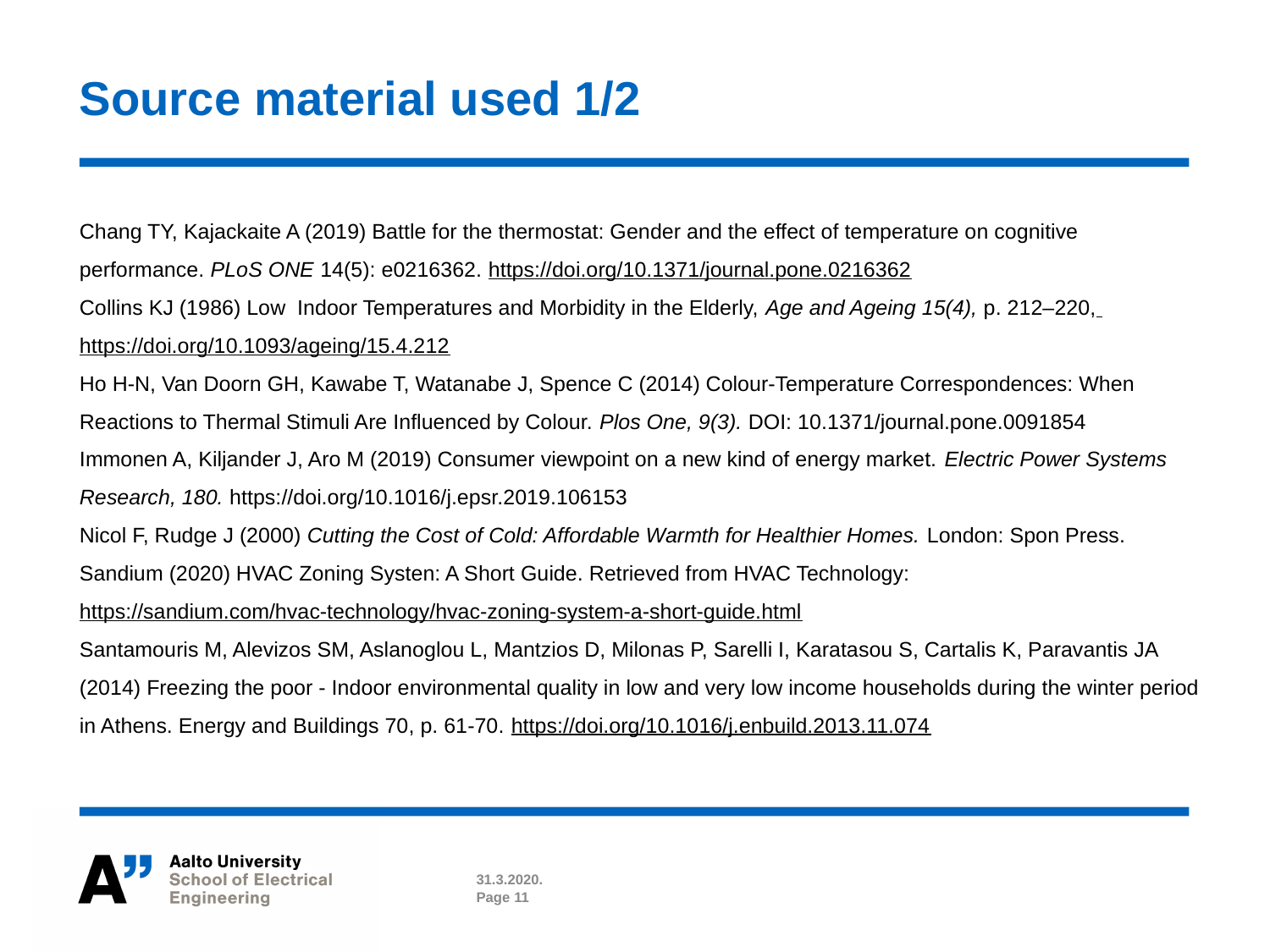

# Source material used 1/2
Chang TY, Kajackaite A (2019) Battle for the thermostat: Gender and the effect of temperature on cognitive performance. PLoS ONE 14(5): e0216362. https://doi.org/10.1371/journal.pone.0216362
Collins KJ (1986) Low  Indoor Temperatures and Morbidity in the Elderly, Age and Ageing 15(4), p. 212–220, https://doi.org/10.1093/ageing/15.4.212
Ho H-N, Van Doorn GH, Kawabe T, Watanabe J, Spence C (2014) Colour-Temperature Correspondences: When Reactions to Thermal Stimuli Are Influenced by Colour. Plos One, 9(3). DOI: 10.1371/journal.pone.0091854
Immonen A, Kiljander J, Aro M (2019) Consumer viewpoint on a new kind of energy market. Electric Power Systems Research, 180. https://doi.org/10.1016/j.epsr.2019.106153
Nicol F, Rudge J (2000) Cutting the Cost of Cold: Affordable Warmth for Healthier Homes. London: Spon Press.
Sandium (2020) HVAC Zoning Systen: A Short Guide. Retrieved from HVAC Technology: https://sandium.com/hvac-technology/hvac-zoning-system-a-short-guide.html
Santamouris M, Alevizos SM, Aslanoglou L, Mantzios D, Milonas P, Sarelli I, Karatasou S, Cartalis K, Paravantis JA (2014) Freezing the poor - Indoor environmental quality in low and very low income households during the winter period in Athens. Energy and Buildings 70, p. 61-70. https://doi.org/10.1016/j.enbuild.2013.11.074

31.3.2020.
Page 11